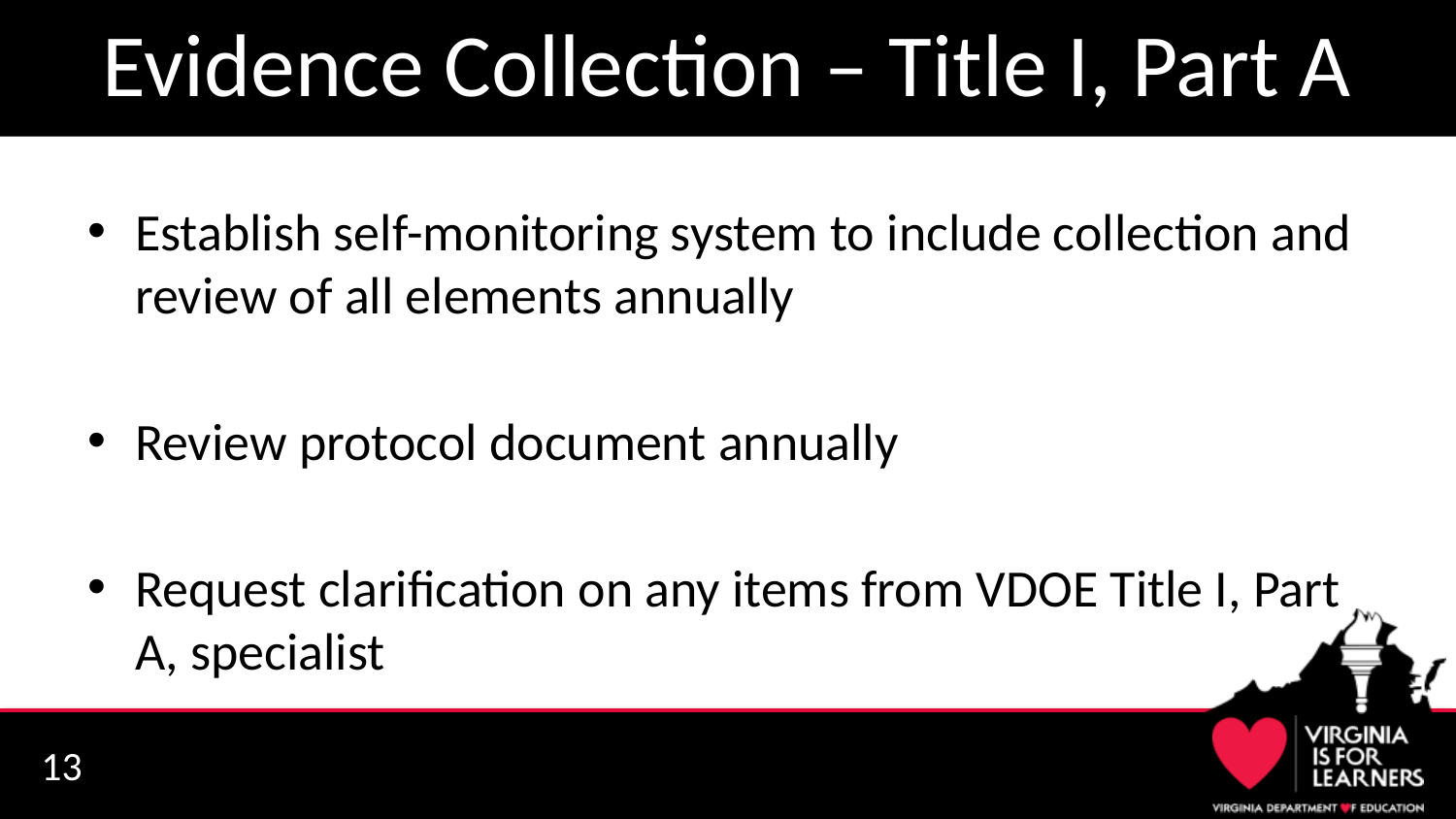

# Evidence Collection – Title I, Part A
Establish self-monitoring system to include collection and review of all elements annually

Review protocol document annually

Request clarification on any items from VDOE Title I, Part A, specialist